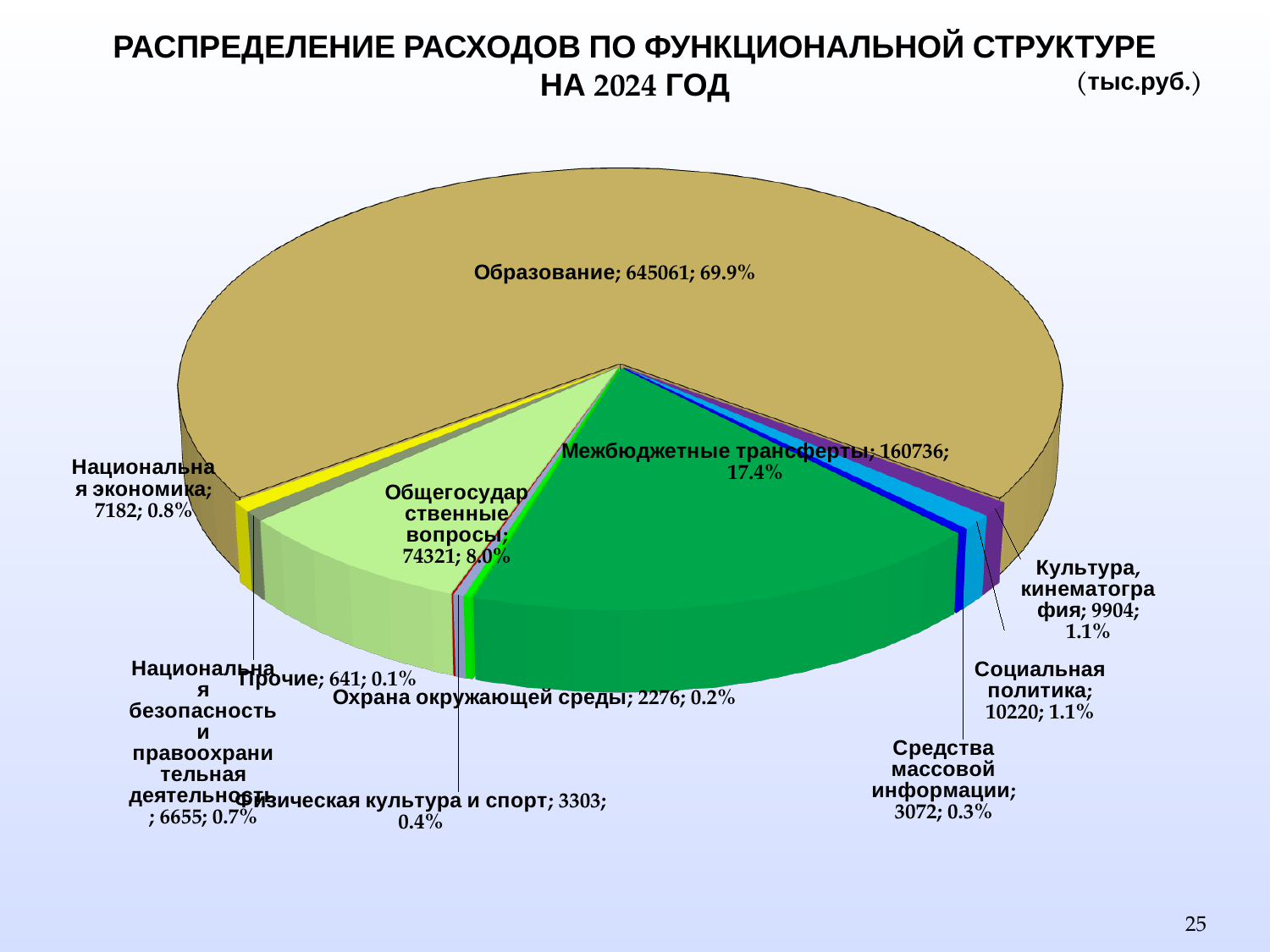

РАСПРЕДЕЛЕНИЕ РАСХОДОВ ПО ФУНКЦИОНАЛЬНОЙ СТРУКТУРЕ
НА 2024 ГОД

(тыс.руб.)

[unsupported chart]

[unsupported chart]

25